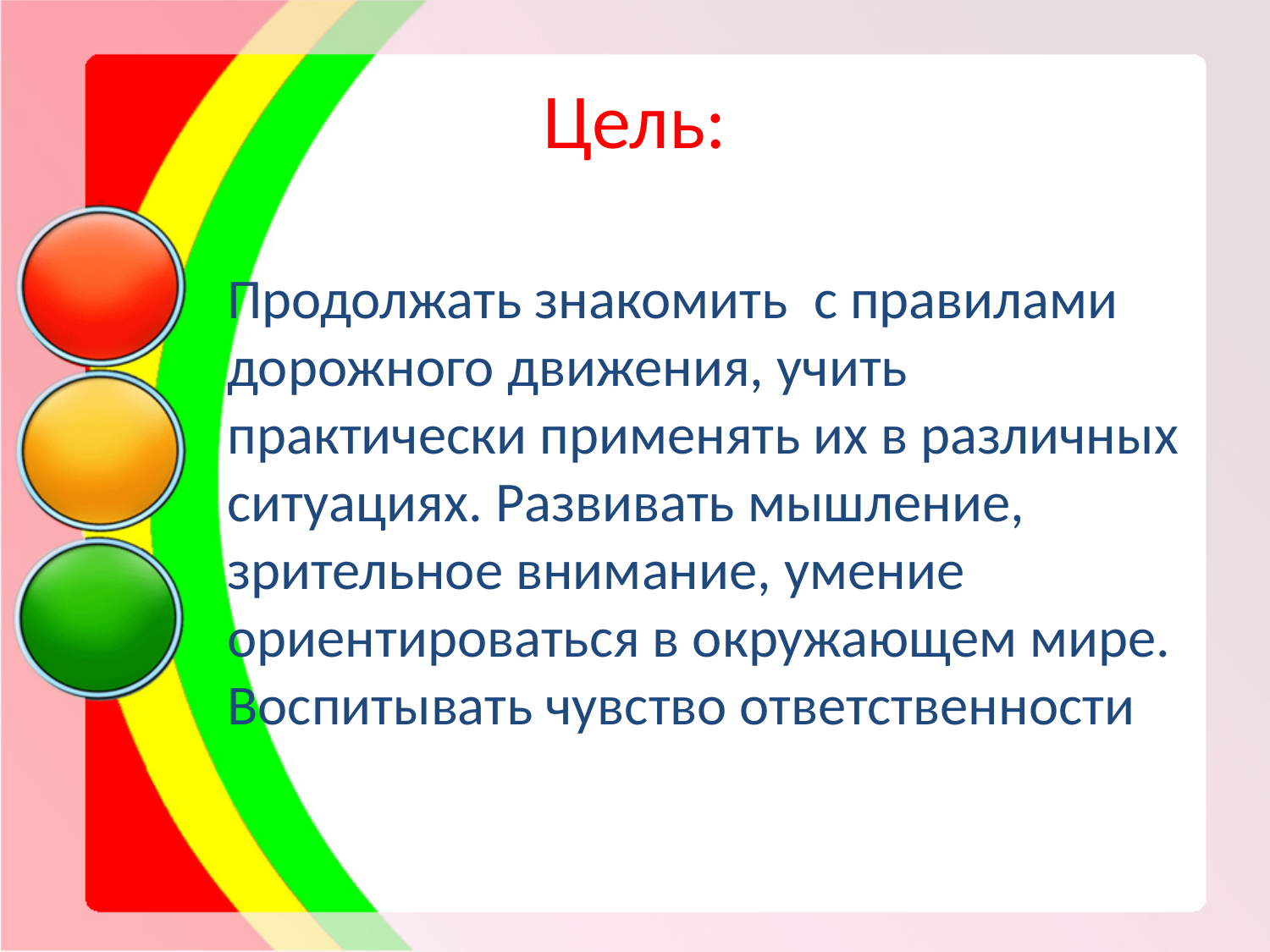

# Цель:
Продолжать знакомить  с правилами дорожного движения, учить практически применять их в различных ситуациях. Развивать мышление, зрительное внимание, умение ориентироваться в окружающем мире. Воспитывать чувство ответственности